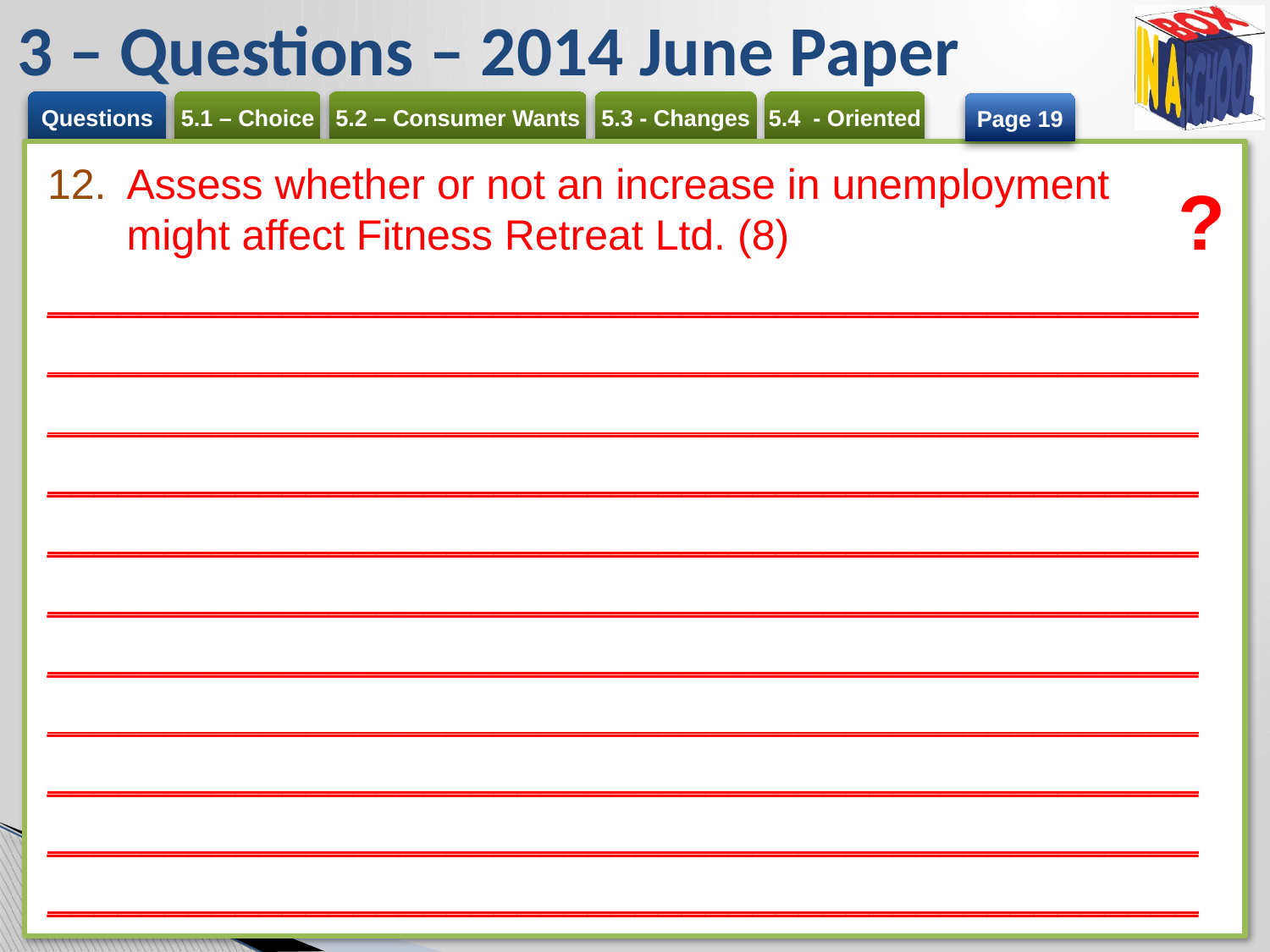

# 3 – Questions – 2014 June Paper
Page 19
Assess whether or not an increase in unemployment might affect Fitness Retreat Ltd. (8)
___________________________________________________________________________________________________________________________________________________________________________________________________________________________________________________________________________________________________________________________________________________________________________________________________________________________________________________________________________________________________________________________________________________________
?